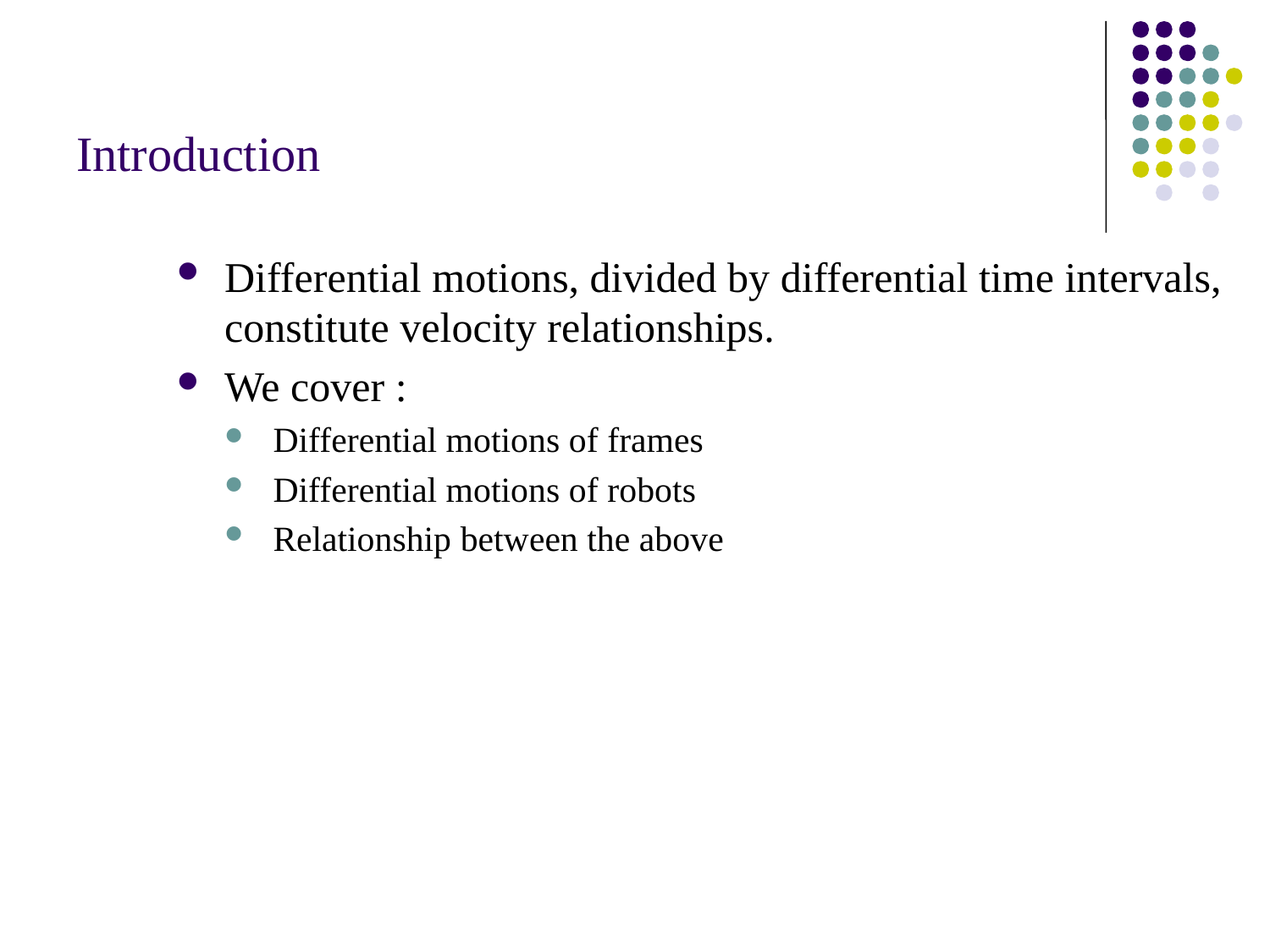

# Introduction
Differential motions, divided by differential time intervals, constitute velocity relationships.
We cover :
Differential motions of frames
Differential motions of robots
Relationship between the above